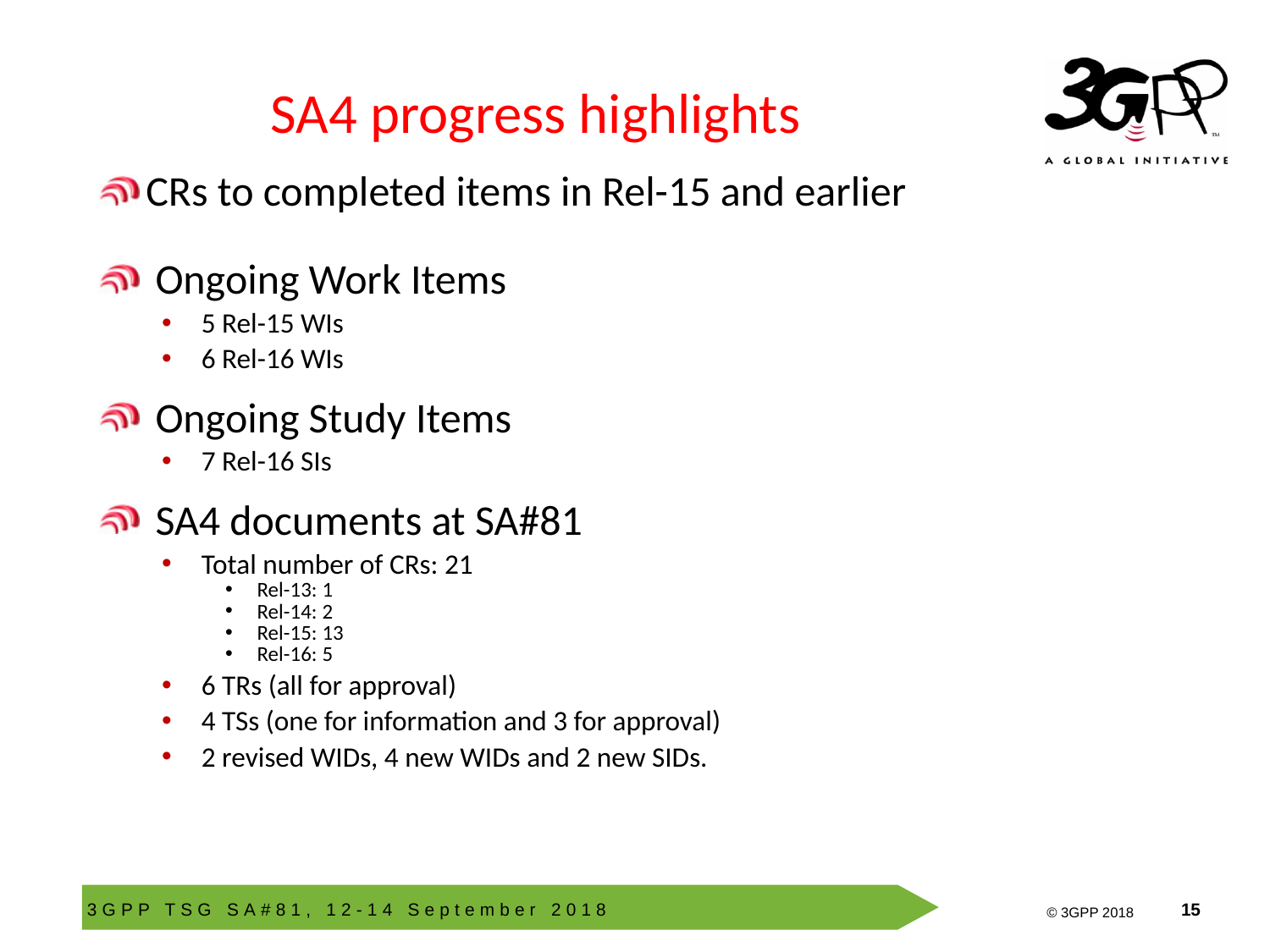

# SA4 progress highlights
CRs to completed items in Rel-15 and earlier
 Ongoing Work Items
5 Rel-15 WIs
6 Rel-16 WIs
 Ongoing Study Items
7 Rel-16 SIs
 SA4 documents at SA#81
Total number of CRs: 21
Rel-13: 1
Rel-14: 2
Rel-15: 13
Rel-16: 5
6 TRs (all for approval)
4 TSs (one for information and 3 for approval)
2 revised WIDs, 4 new WIDs and 2 new SIDs.